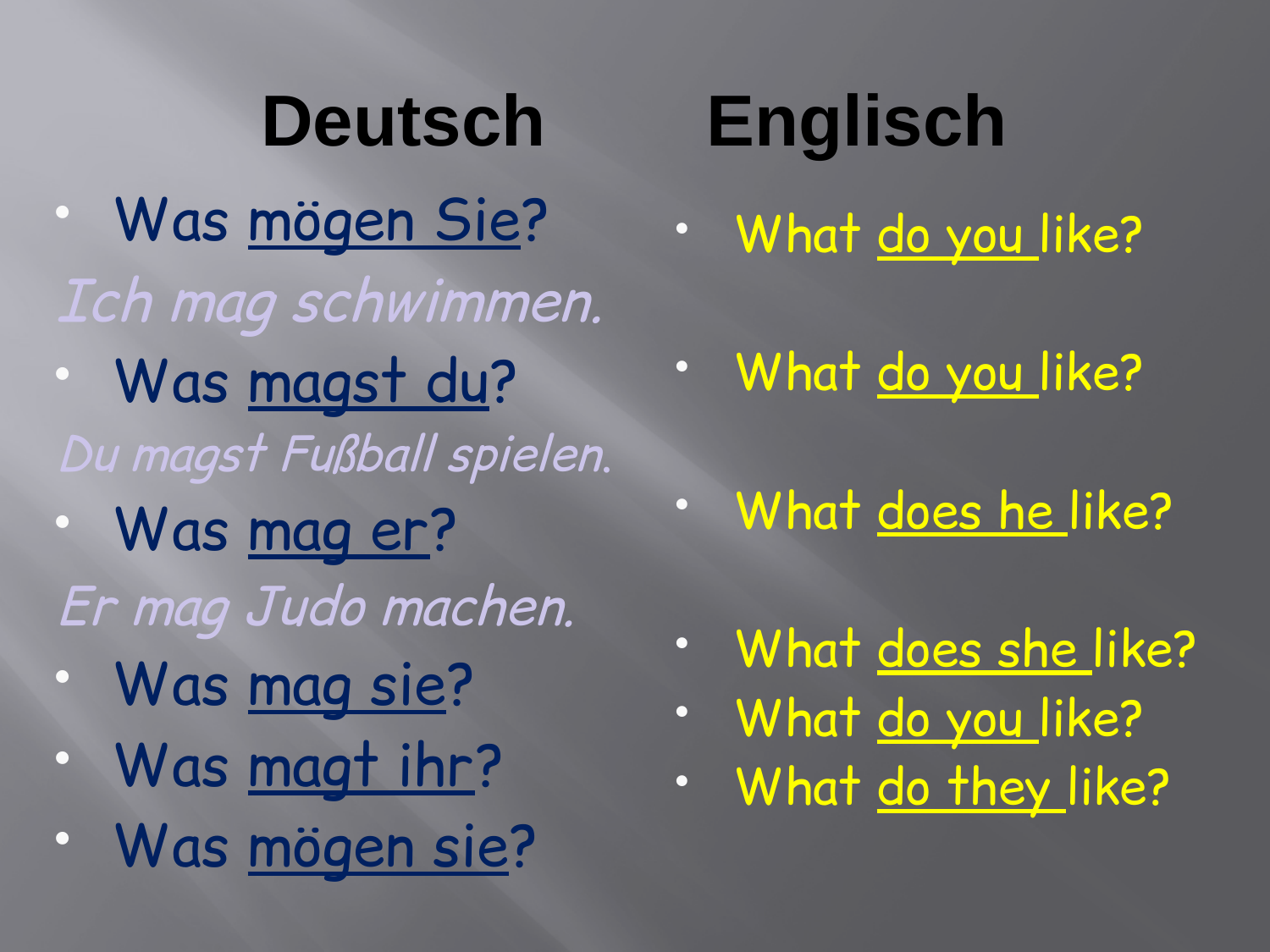

# Deutsch        Englisch
Was mögen Sie?
Ich mag schwimmen.
Was magst du?
Du magst Fußball spielen.
Was mag er?
Er mag Judo machen.
Was mag sie?
Was magt ihr?
Was mögen sie?
What do you like?

What do you like?

What does he like?

What does she like?
What do you like?
What do they like?